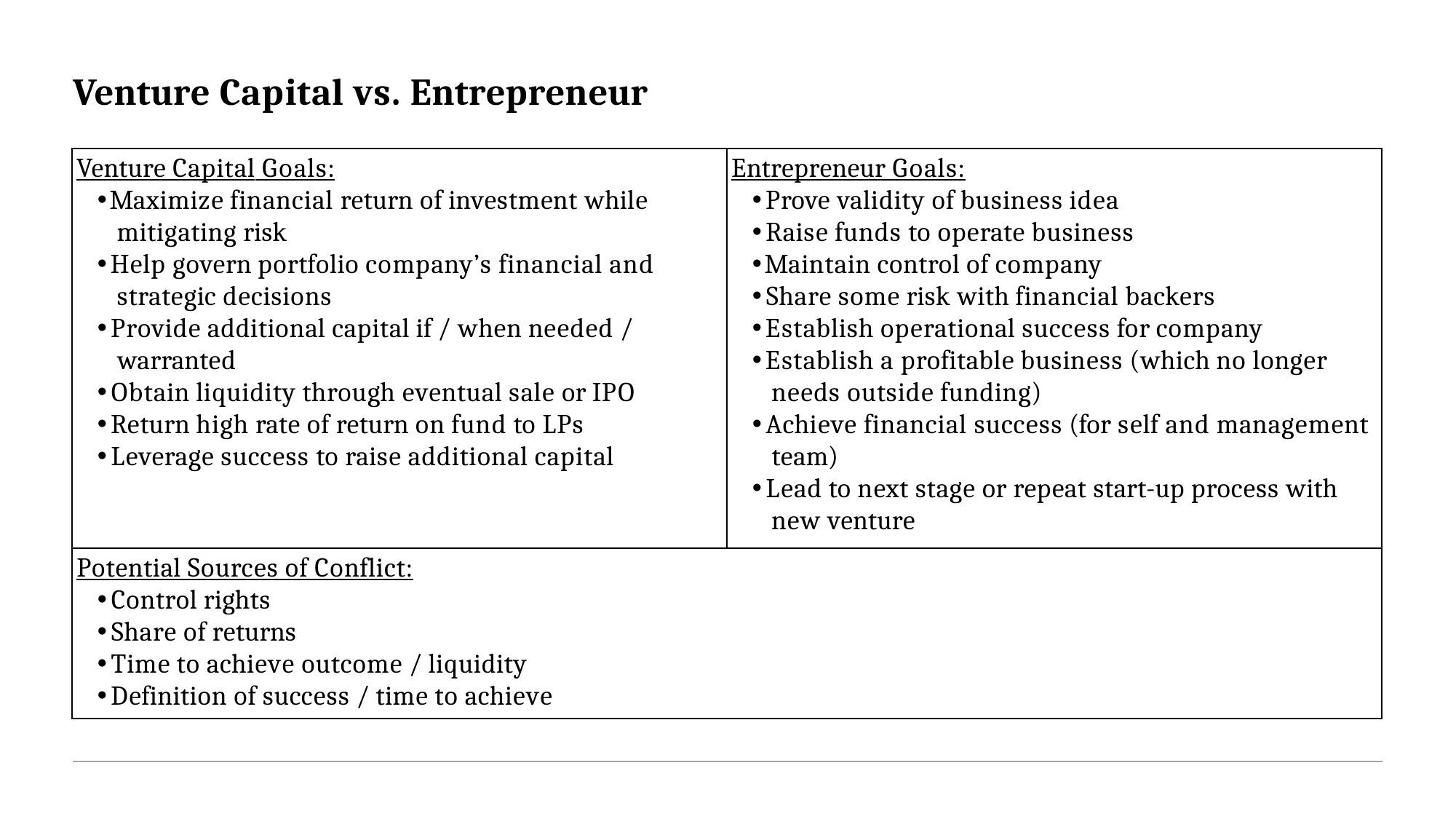

# Venture Capital vs. Entrepreneur
| Venture Capital Goals: Maximize financial return of investment while mitigating risk Help govern portfolio company’s financial and strategic decisions Provide additional capital if / when needed / warranted Obtain liquidity through eventual sale or IPO Return high rate of return on fund to LPs Leverage success to raise additional capital | Entrepreneur Goals: Prove validity of business idea Raise funds to operate business Maintain control of company Share some risk with financial backers Establish operational success for company Establish a profitable business (which no longer needs outside funding) Achieve financial success (for self and management team) Lead to next stage or repeat start-up process with new venture |
| --- | --- |
| Potential Sources of Conflict: Control rights Share of returns Time to achieve outcome / liquidity Definition of success / time to achieve |  |